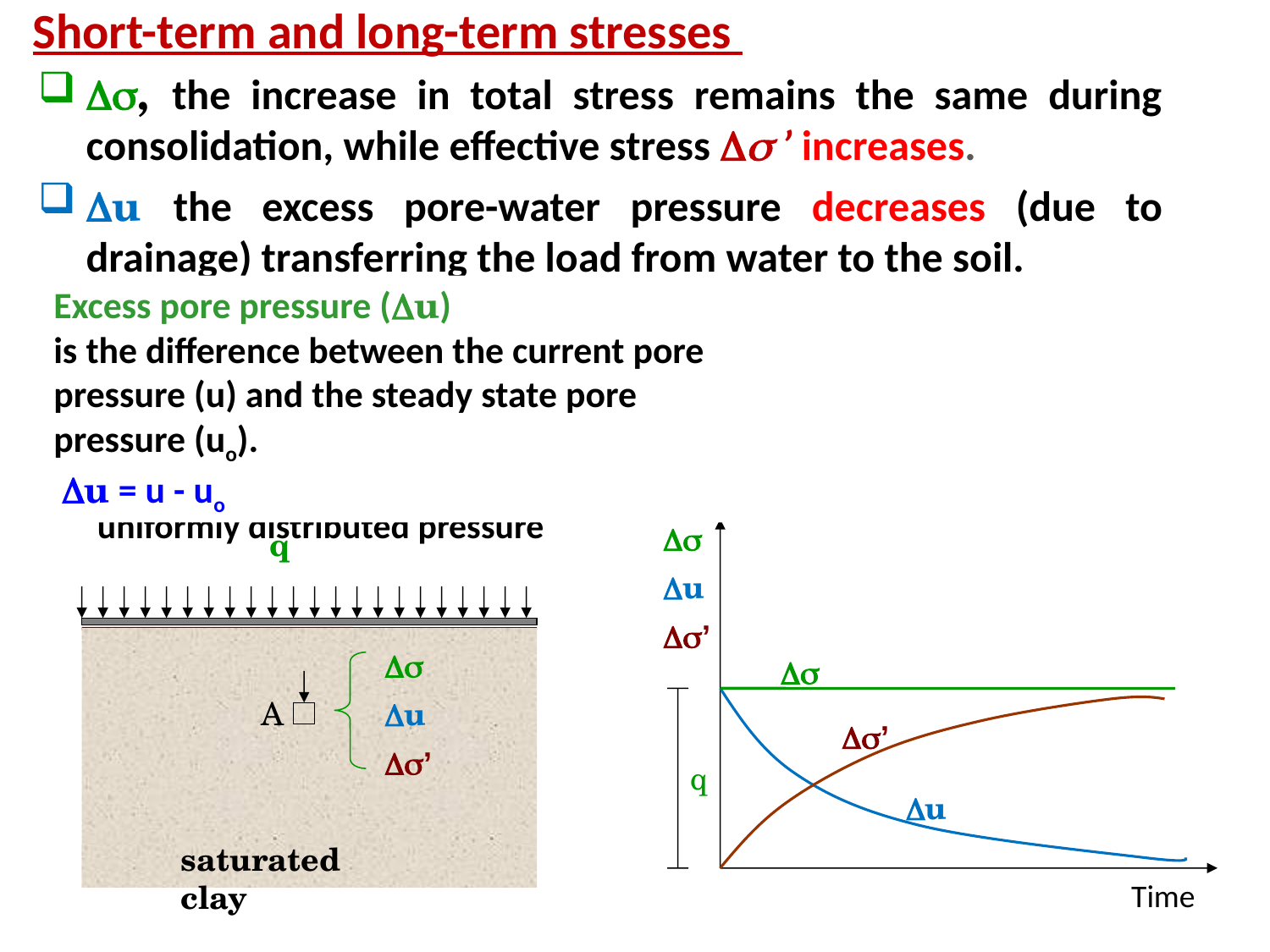

Short-term and long-term stresses
Δσ, the increase in total stress remains the same during consolidation, while effective stress Δσ ’ increases.
Δu the excess pore-water pressure decreases (due to drainage) transferring the load from water to the soil.
Excess pore pressure (Δu)
is the difference between the current pore pressure (u) and the steady state pore pressure (uo).
 Δu = u - uo
uniformly distributed pressure

saturated clay
Δσ
Δu
Δσ’

A

Δσ
Δu
Δσ’

q
Δσ

q

Δσ’
Δu
Time